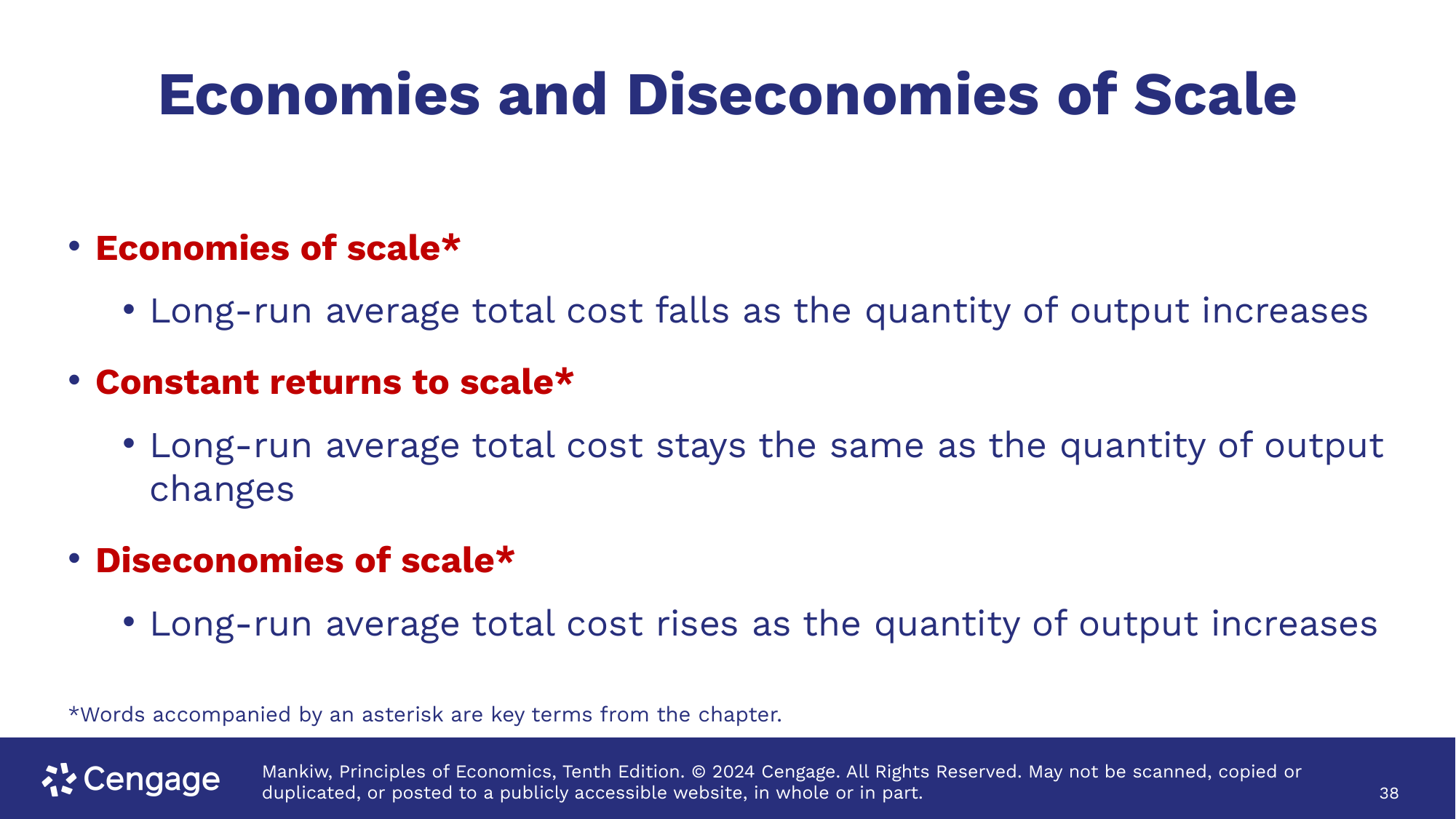

# Economies and Diseconomies of Scale
Economies of scale*
Long-run average total cost falls as the quantity of output increases
Constant returns to scale*
Long-run average total cost stays the same as the quantity of output changes
Diseconomies of scale*
Long-run average total cost rises as the quantity of output increases
*Words accompanied by an asterisk are key terms from the chapter.